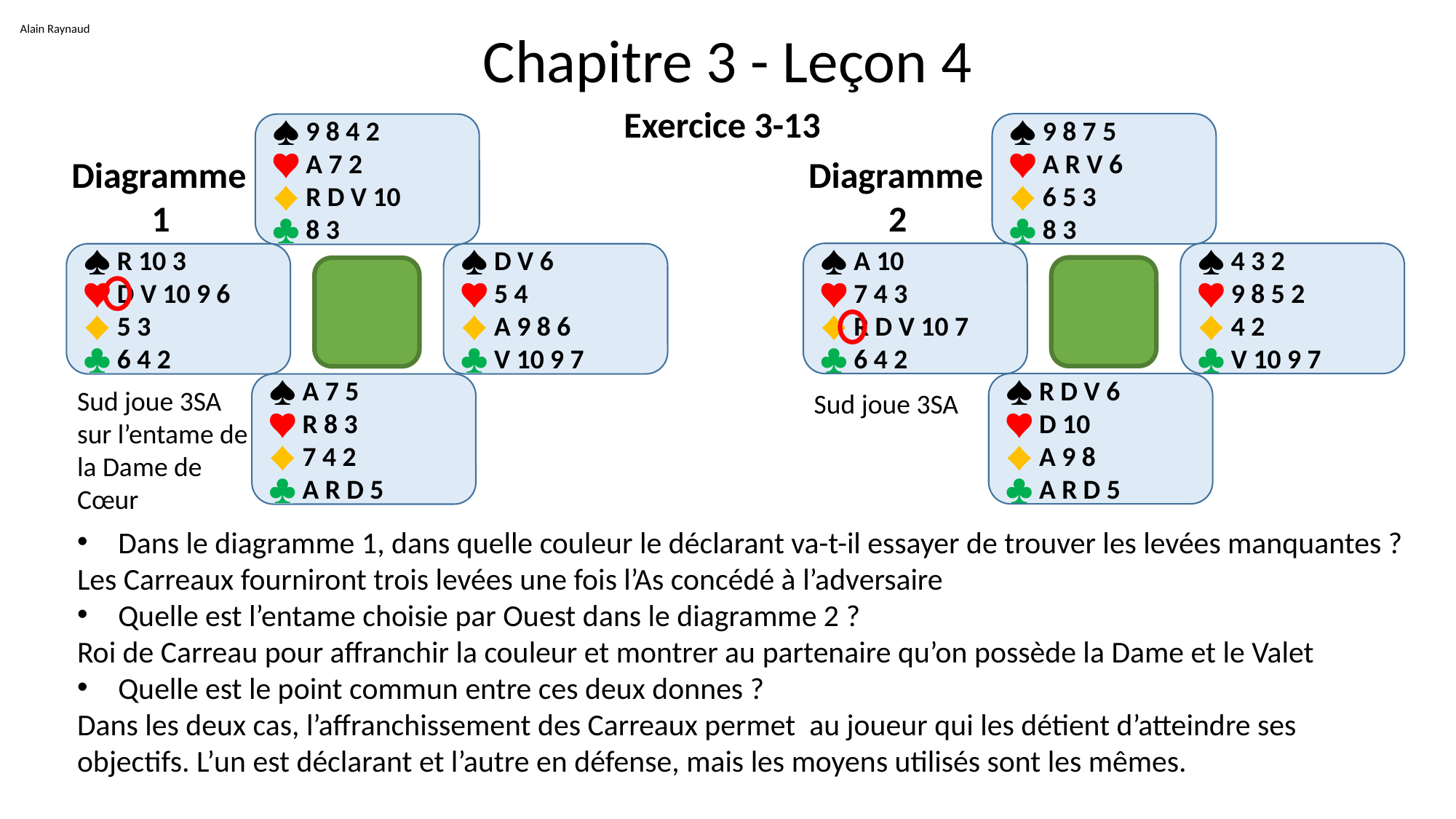

Alain Raynaud
# Chapitre 3 - Leçon 4
Exercice 3-13

♠ 9 8 7 5
♥ A R V 6
♦ 6 5 3
♣ 8 3
♠ A 10
♥ 7 4 3
♦ R D V 10 7
♣ 6 4 2
♠ 4 3 2
♥ 9 8 5 2
♦ 4 2
♣ V 10 9 7

♠ R D V 6
♥ D 10
♦ A 9 8
♣ A R D 5
♠ 9 8 4 2
♥ A 7 2
♦ R D V 10
♣ 8 3
♠ R 10 3
♥ D V 10 9 6
♦ 5 3
♣ 6 4 2
♠ D V 6
♥ 5 4
♦ A 9 8 6
♣ V 10 9 7

♠ A 7 5
♥ R 8 3
♦ 7 4 2
♣ A R D 5
Diagramme
2
Diagramme
1

Sud joue 3SA sur l’entame de la Dame de Cœur
Sud joue 3SA
Dans le diagramme 1, dans quelle couleur le déclarant va-t-il essayer de trouver les levées manquantes ?
Les Carreaux fourniront trois levées une fois l’As concédé à l’adversaire
Quelle est l’entame choisie par Ouest dans le diagramme 2 ?
Roi de Carreau pour affranchir la couleur et montrer au partenaire qu’on possède la Dame et le Valet
Quelle est le point commun entre ces deux donnes ?
Dans les deux cas, l’affranchissement des Carreaux permet  au joueur qui les détient d’atteindre ses objectifs. L’un est déclarant et l’autre en défense, mais les moyens utilisés sont les mêmes.